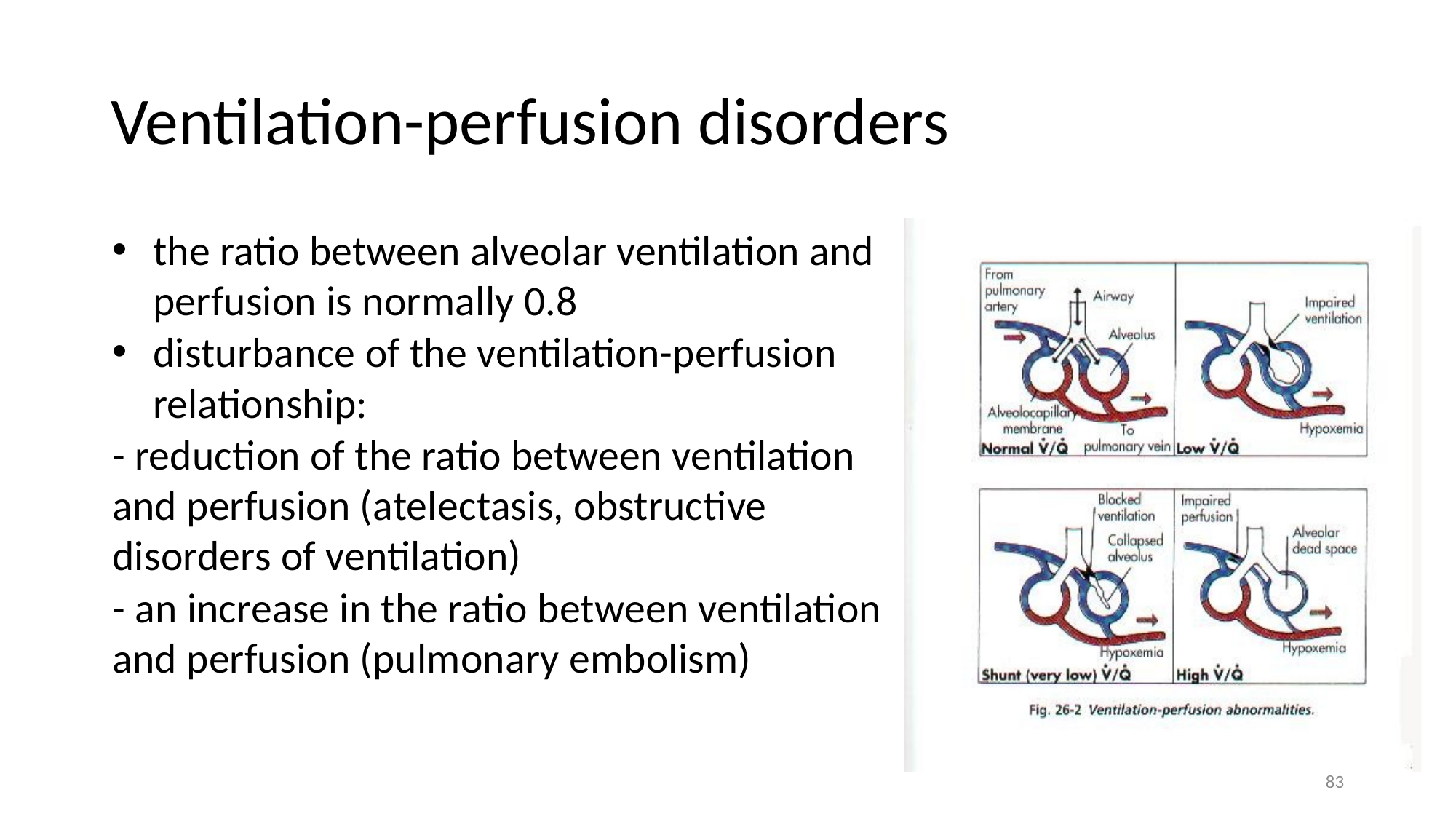

# Ventilation-perfusion disorders
the ratio between alveolar ventilation and perfusion is normally 0.8
disturbance of the ventilation-perfusion relationship:
- reduction of the ratio between ventilation and perfusion (atelectasis, obstructive disorders of ventilation)
- an increase in the ratio between ventilation and perfusion (pulmonary embolism)

83